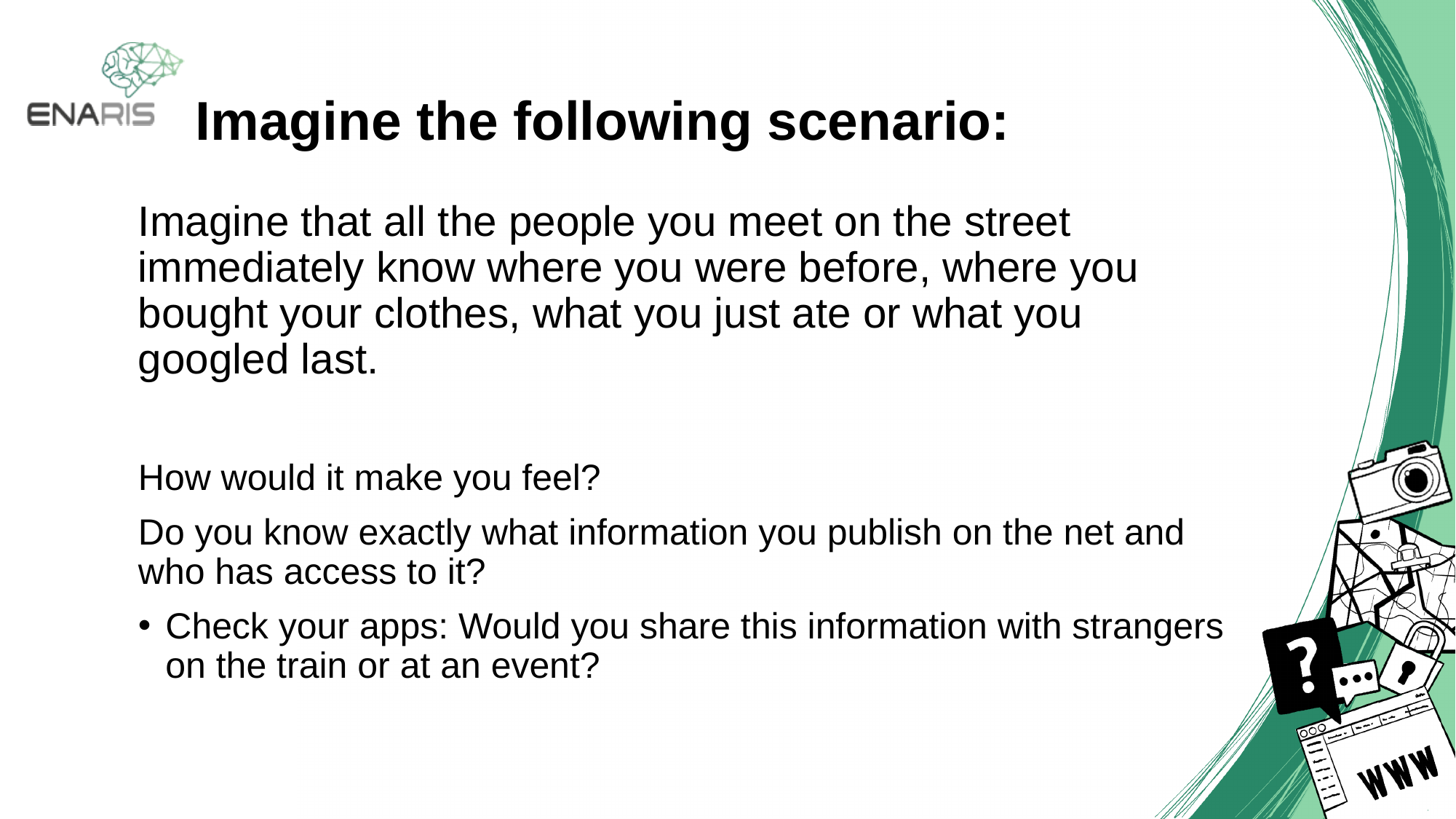

# Imagine the following scenario:
Imagine that all the people you meet on the street immediately know where you were before, where you bought your clothes, what you just ate or what you googled last.

How would it make you feel?
Do you know exactly what information you publish on the net and who has access to it?
Check your apps: Would you share this information with strangers on the train or at an event?